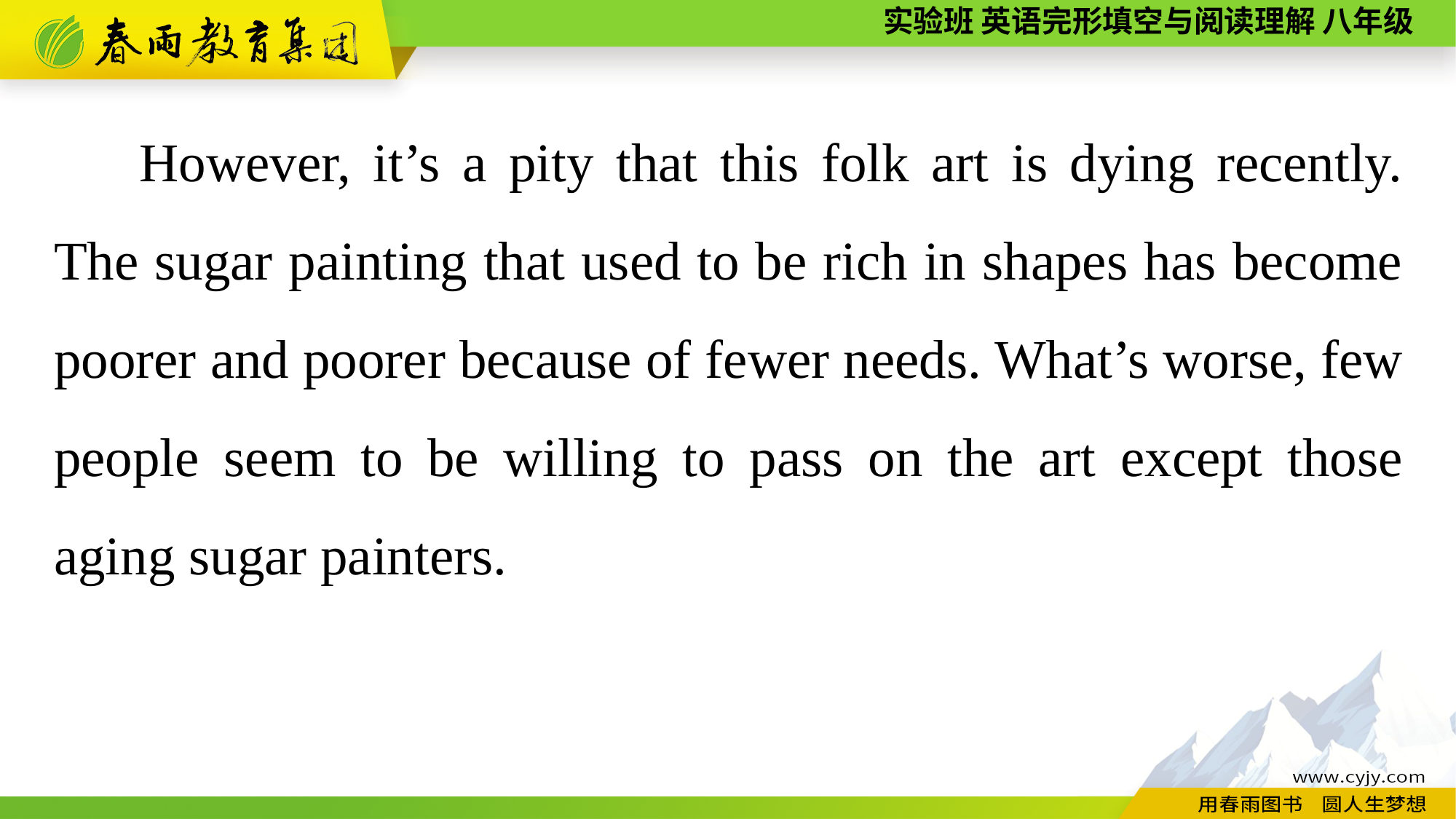

However, it’s a pity that this folk art is dying recently. The sugar painting that used to be rich in shapes has become poorer and poorer because of fewer needs. What’s worse, few people seem to be willing to pass on the art except those aging sugar painters.